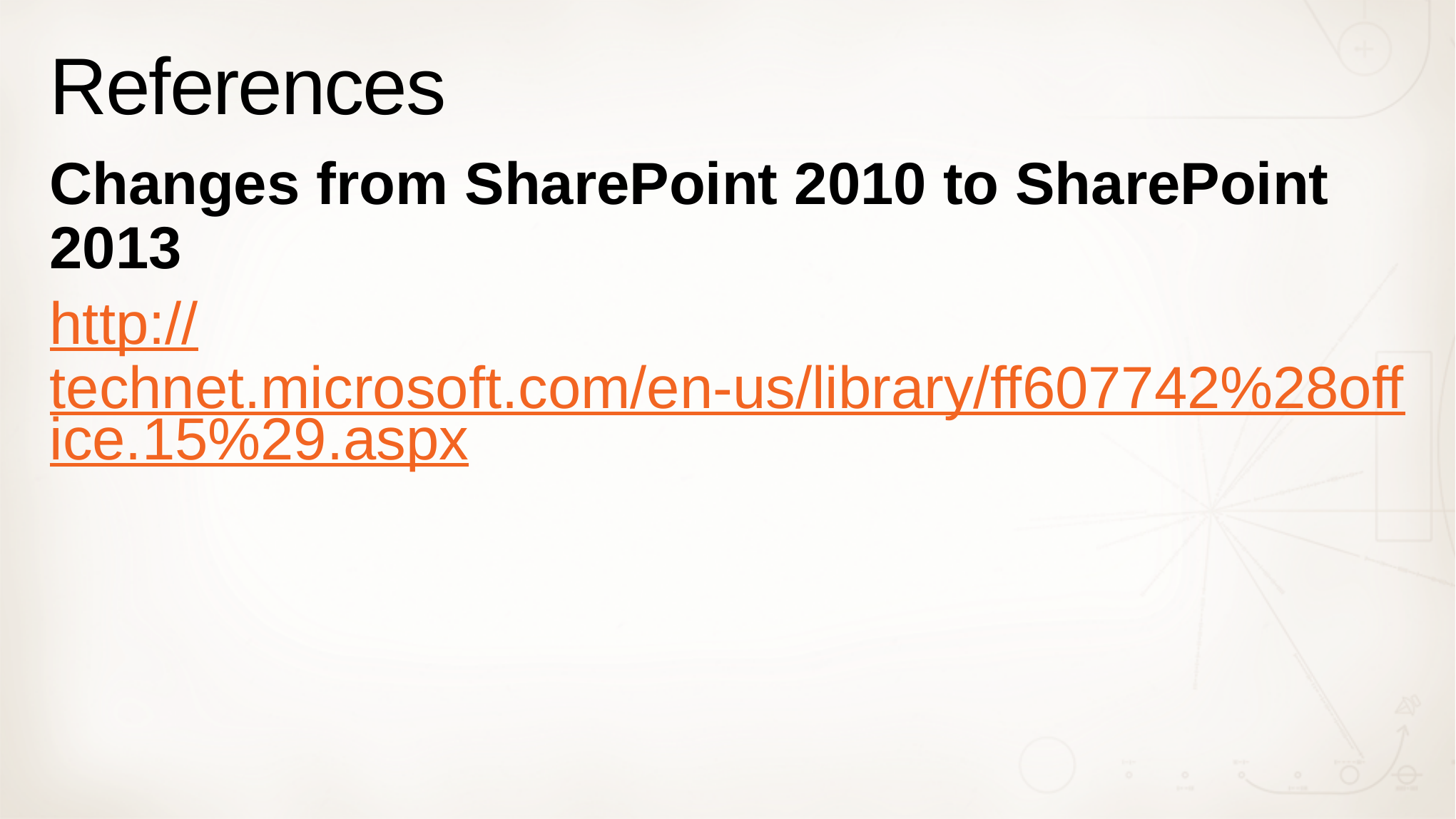

# References
Changes from SharePoint 2010 to SharePoint 2013
http://technet.microsoft.com/en-us/library/ff607742%28office.15%29.aspx